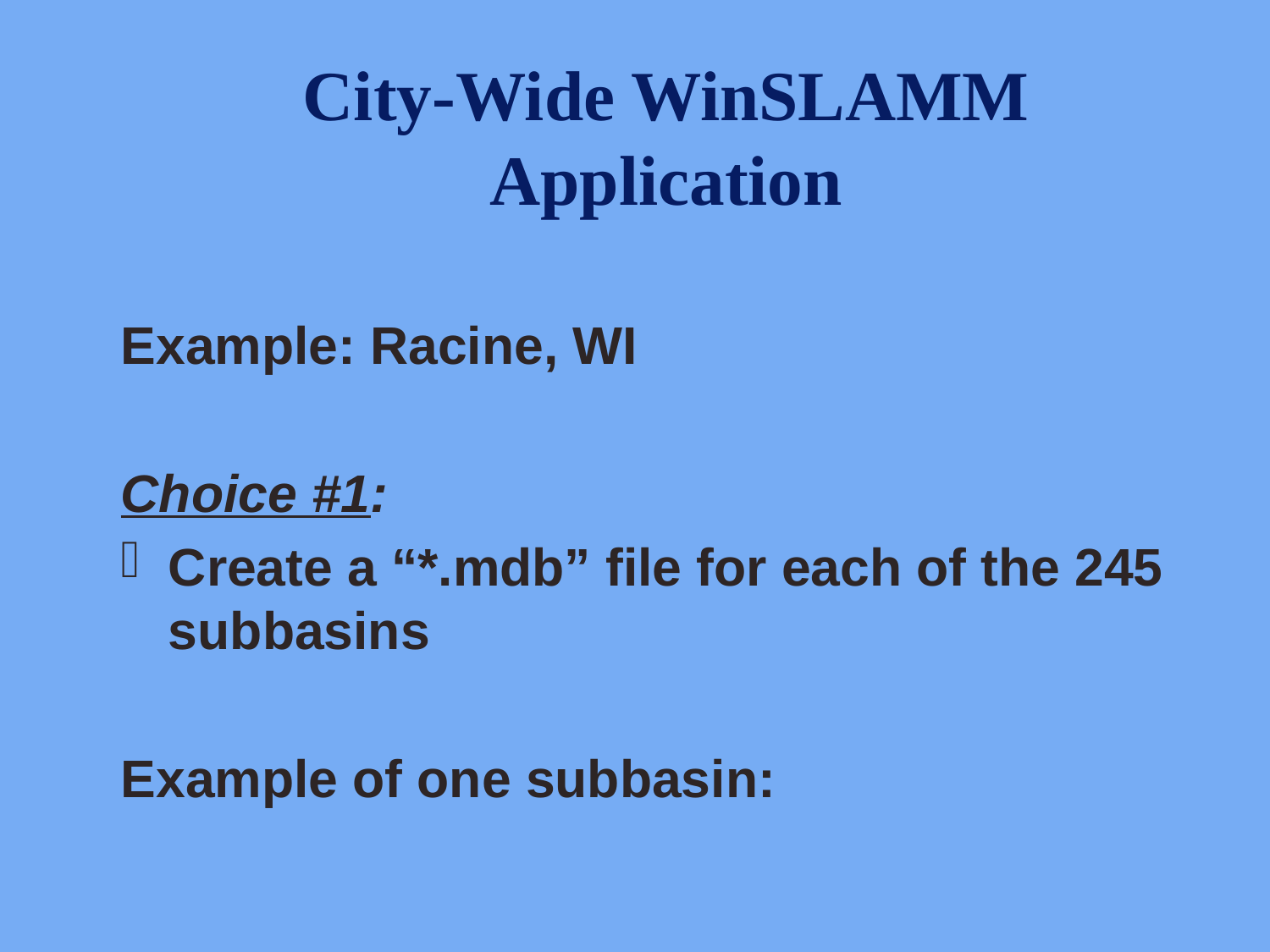

# City-Wide WinSLAMM Application
Example: Racine, WI

Choice #1:
Create a “*.mdb” file for each of the 245 subbasins

Example of one subbasin: